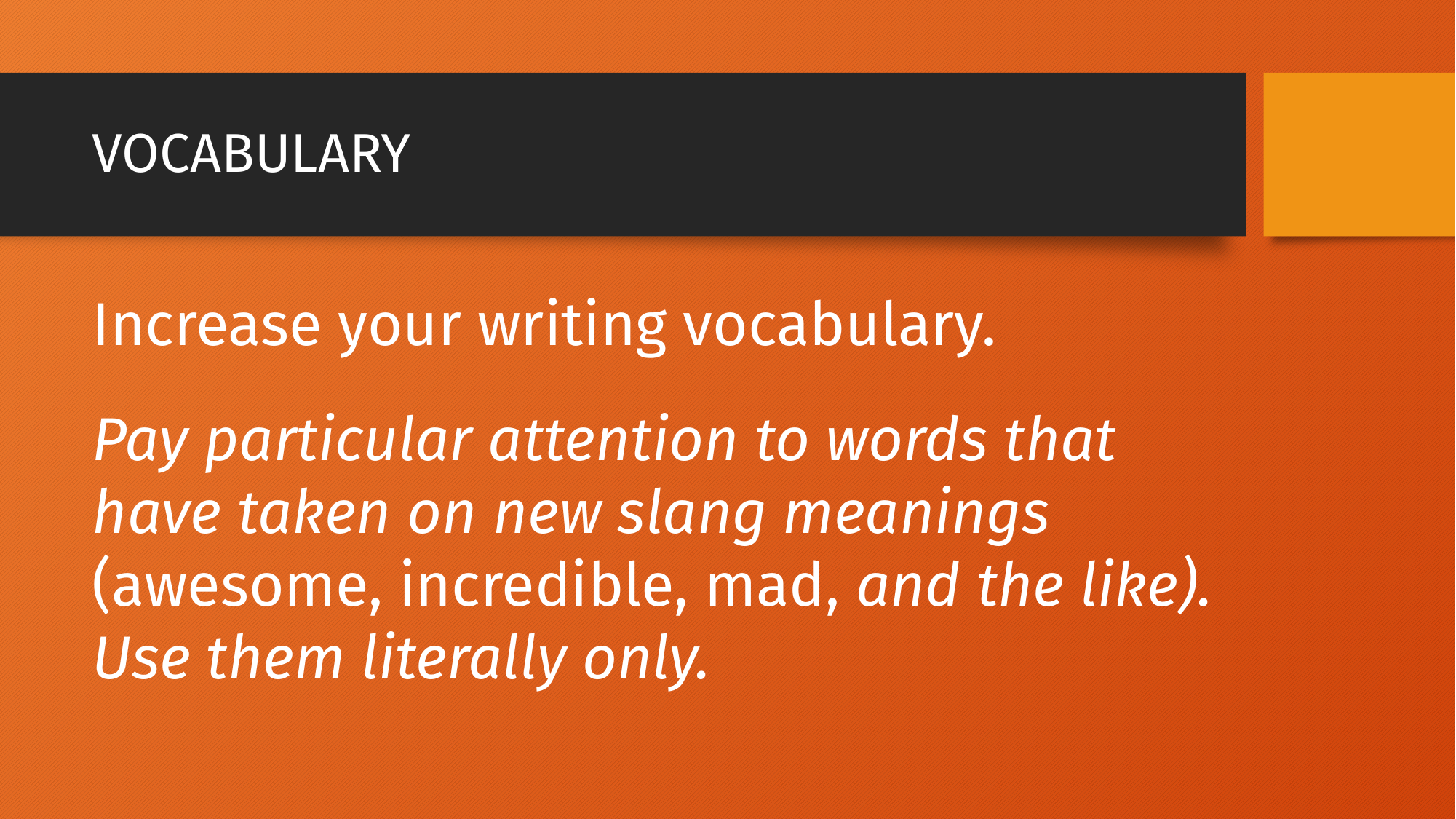

# VOCABULARY
Increase your writing vocabulary.
Pay particular attention to words that have taken on new slang meanings (awesome, incredible, mad, and the like). Use them literally only.